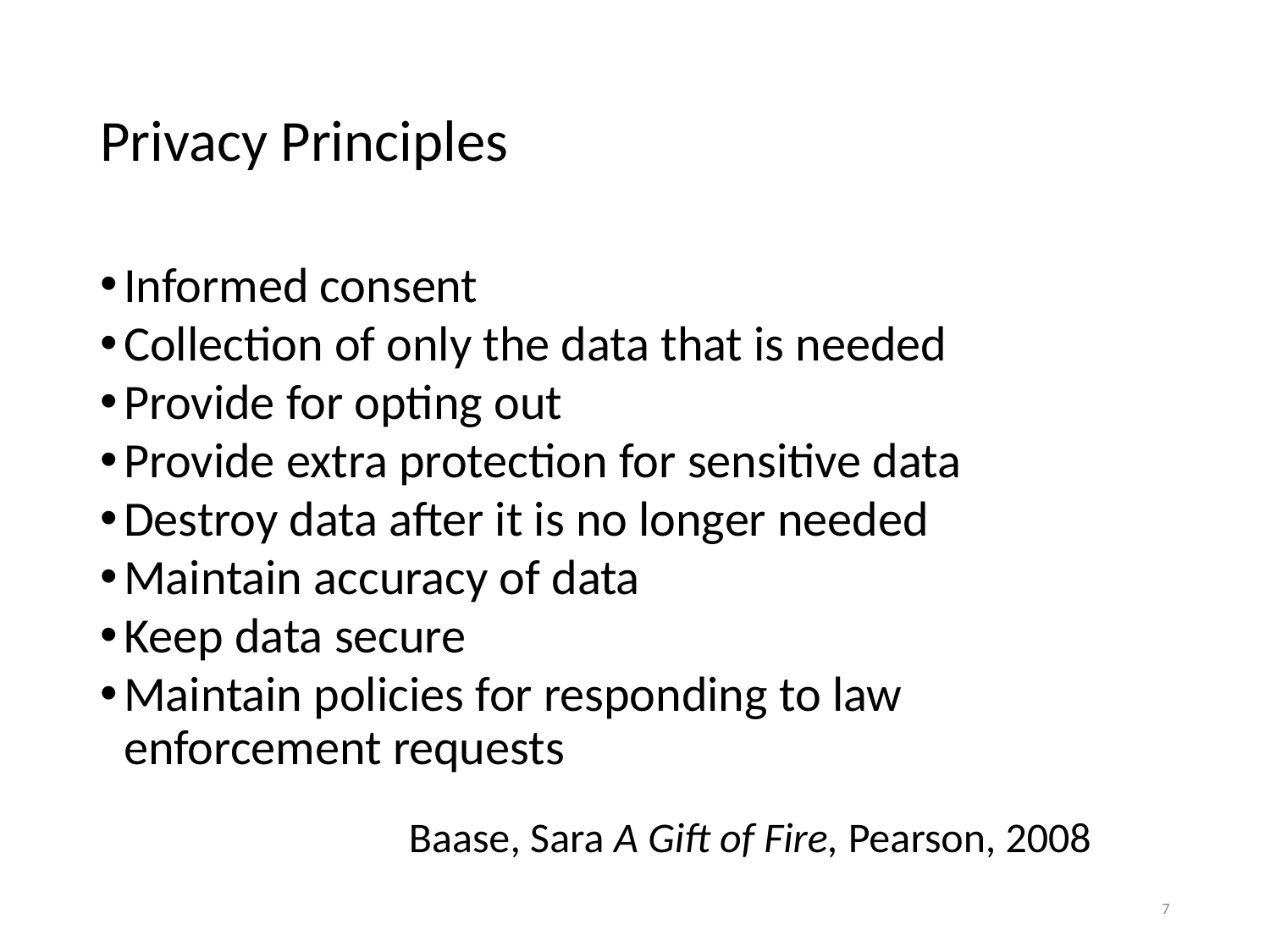

# Privacy Principles
Informed consent
Collection of only the data that is needed
Provide for opting out
Provide extra protection for sensitive data
Destroy data after it is no longer needed
Maintain accuracy of data
Keep data secure
Maintain policies for responding to law enforcement requests
Baase, Sara A Gift of Fire, Pearson, 2008
7